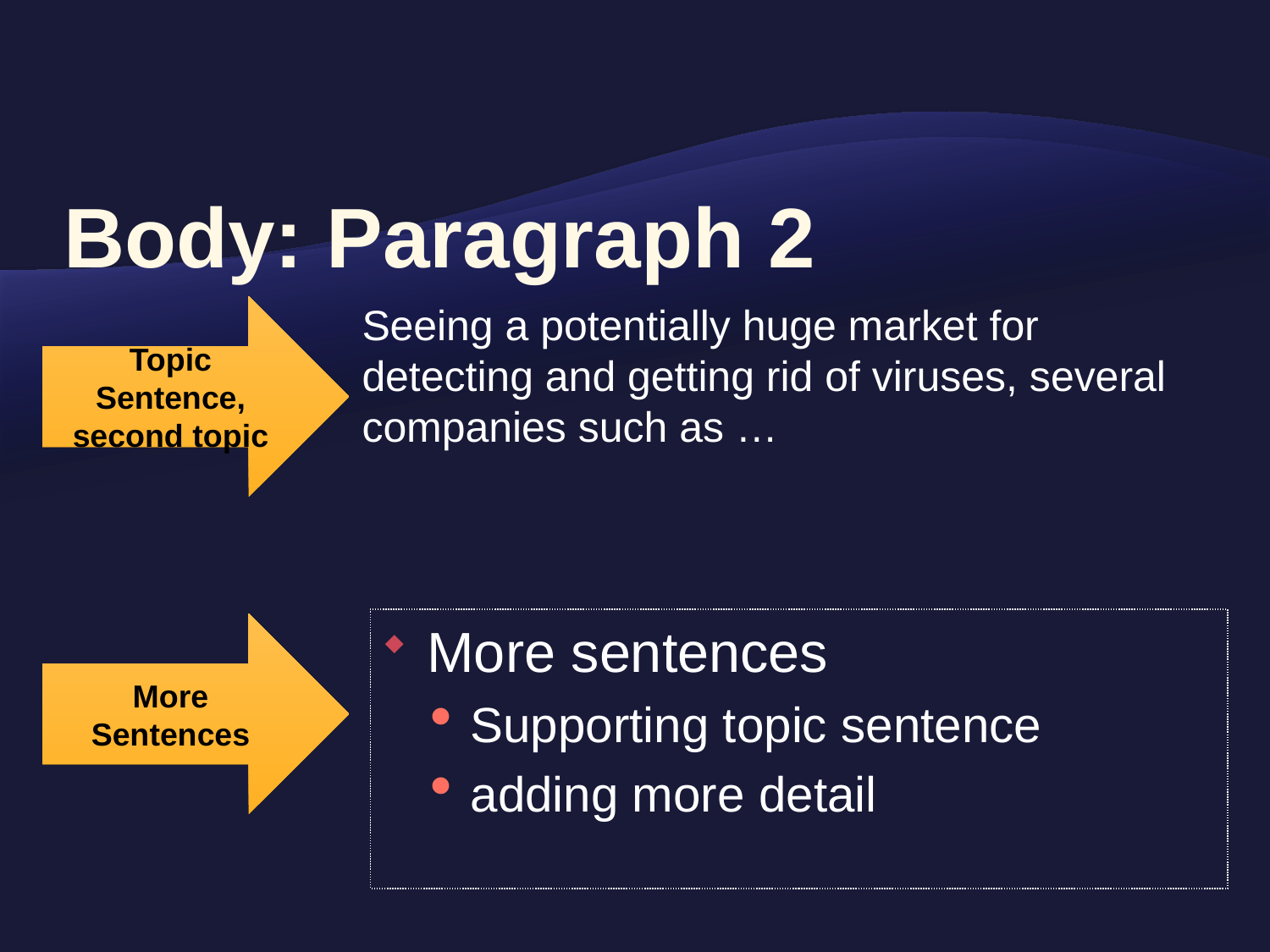

# Body: Paragraph 2
Seeing a potentially huge market for detecting and getting rid of viruses, several companies such as …

Topic Sentence, second topic
More sentences
Supporting topic sentence
adding more detail

More Sentences